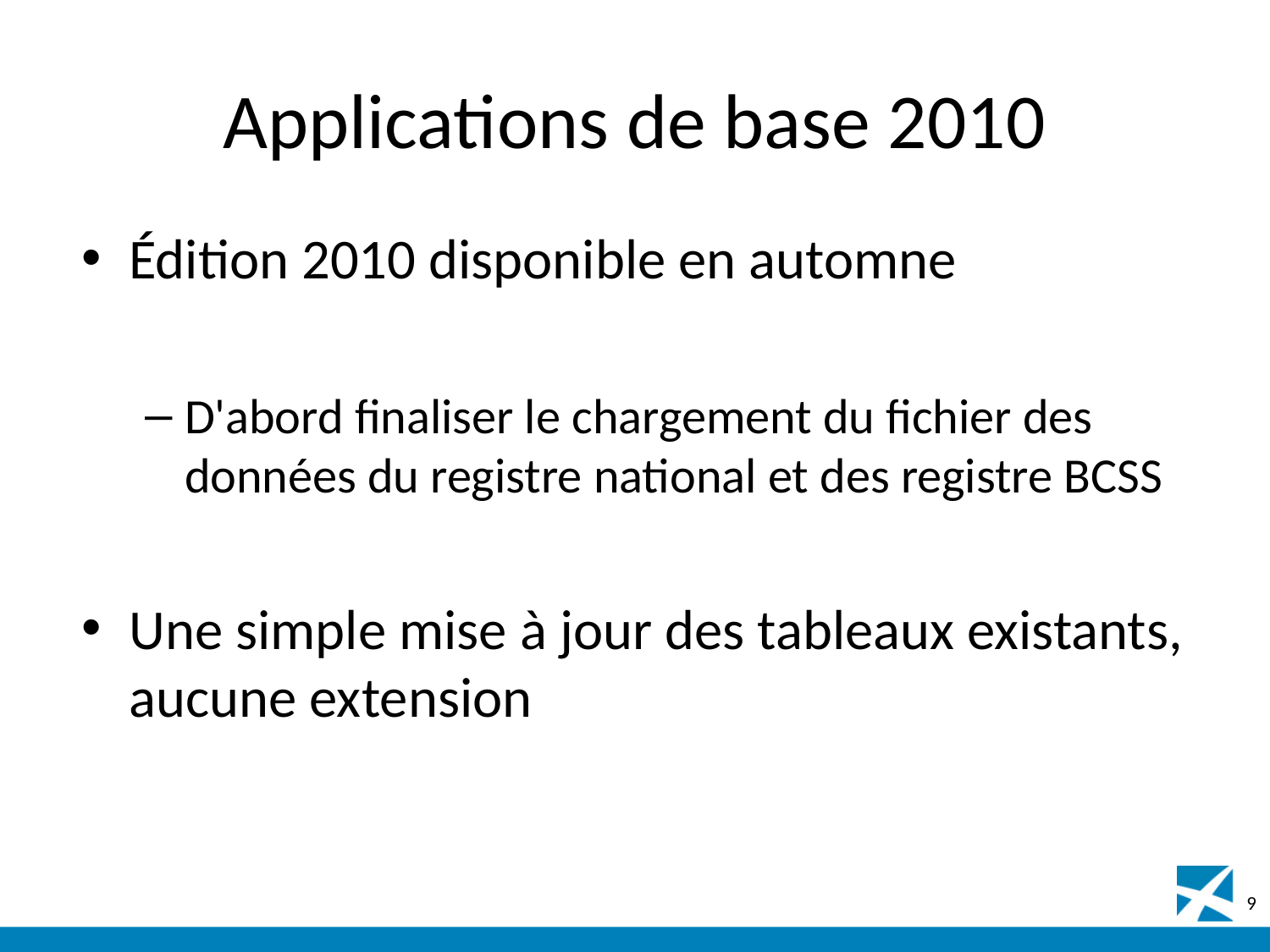

# Applications de base 2010
Édition 2010 disponible en automne

D'abord finaliser le chargement du fichier des données du registre national et des registre BCSS

Une simple mise à jour des tableaux existants, aucune extension